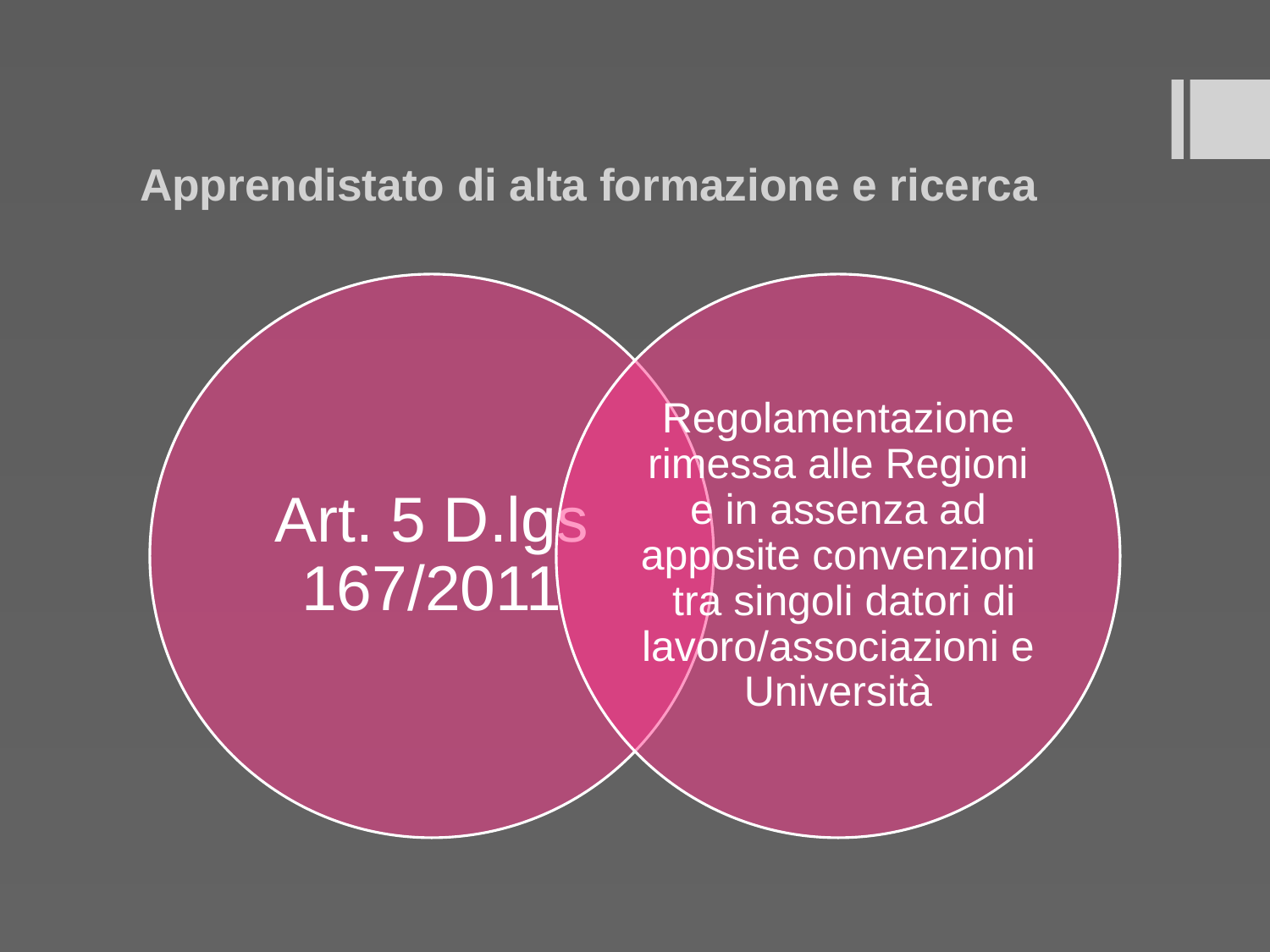

# Apprendistato di alta formazione e ricerca
Art. 5 D.lgs 167/2011
Regolamentazione rimessa alle Regioni e in assenza ad apposite convenzioni  tra singoli datori di lavoro/associazioni e Università